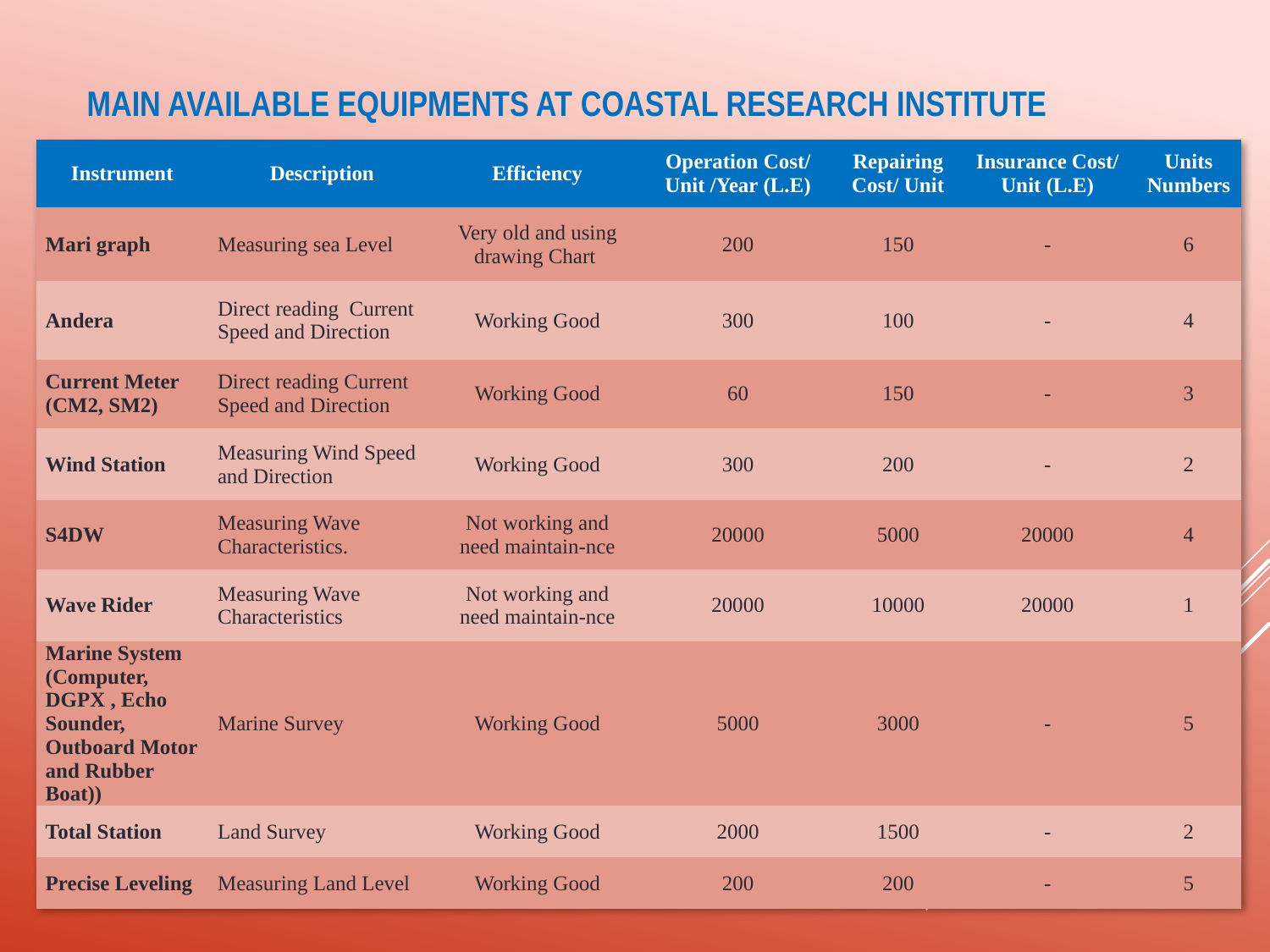

# main available equipments at Coastal Research Institute
| Instrument | Description | Efficiency | Operation Cost/ Unit /Year (L.E) | Repairing Cost/ Unit | Insurance Cost/ Unit (L.E) | Units Numbers |
| --- | --- | --- | --- | --- | --- | --- |
| Mari graph | Measuring sea Level | Very old and using drawing Chart | 200 | 150 | - | 6 |
| Andera | Direct reading Current Speed and Direction | Working Good | 300 | 100 | - | 4 |
| Current Meter (CM2, SM2) | Direct reading Current Speed and Direction | Working Good | 60 | 150 | - | 3 |
| Wind Station | Measuring Wind Speed and Direction | Working Good | 300 | 200 | - | 2 |
| S4DW | Measuring Wave Characteristics. | Not working and need maintain-nce | 20000 | 5000 | 20000 | 4 |
| Wave Rider | Measuring Wave Characteristics | Not working and need maintain-nce | 20000 | 10000 | 20000 | 1 |
| Marine System (Computer, DGPX , Echo Sounder, Outboard Motor and Rubber Boat)) | Marine Survey | Working Good | 5000 | 3000 | - | 5 |
| Total Station | Land Survey | Working Good | 2000 | 1500 | - | 2 |
| Precise Leveling | Measuring Land Level | Working Good | 200 | 200 | - | 5 |